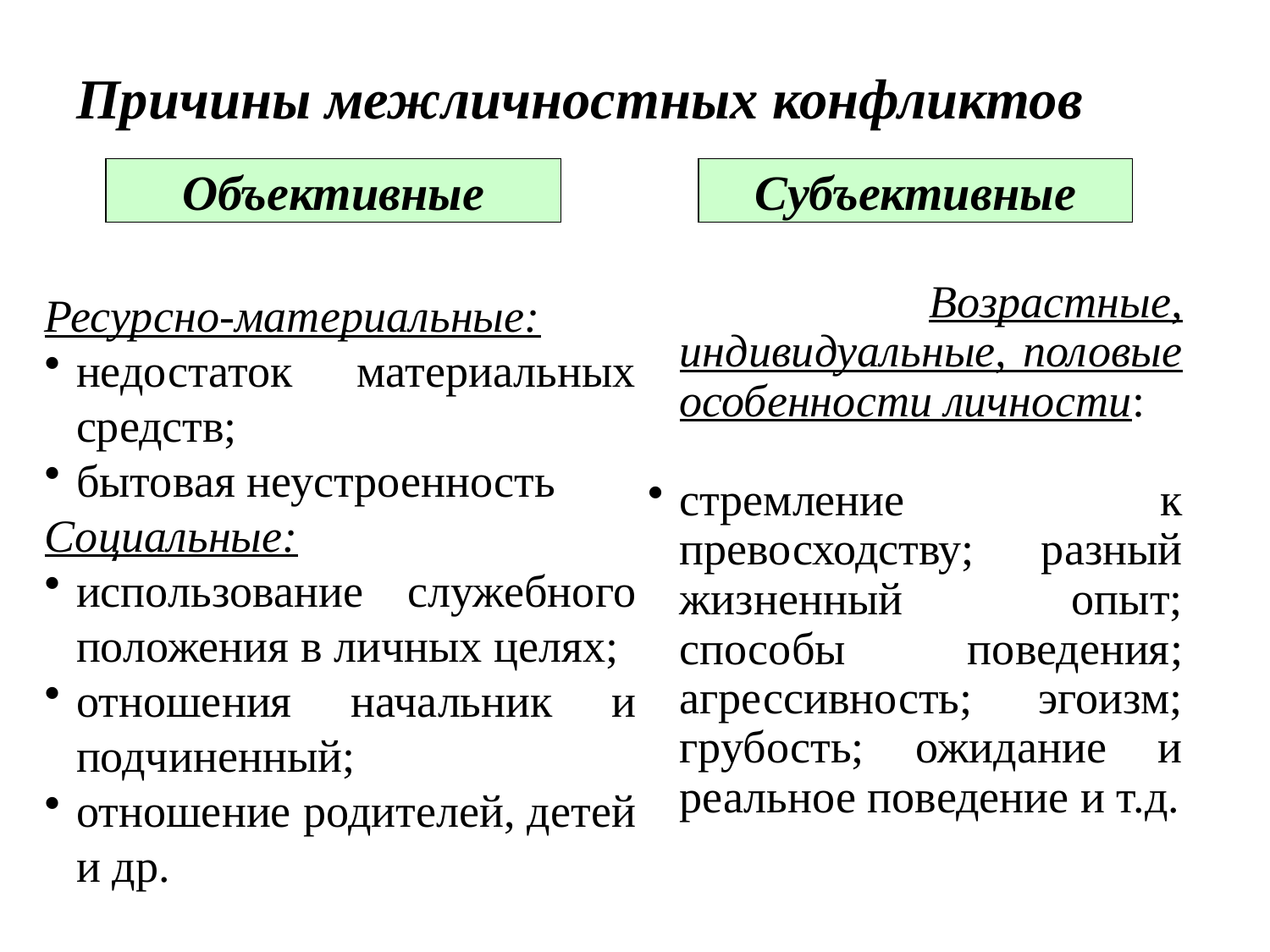

# Причины межличностных конфликтов

Ресурсно-материальные:
недостаток материальных средств;
бытовая неустроенность
Социальные:
использование служебного положения в личных целях;
отношения начальник и подчиненный;
отношение родителей, детей и др.

     Возрастные, индивидуальные, половые особенности личности:

стремление к превосходству; разный жизненный опыт; способы поведения; агрессивность; эгоизм; грубость; ожидание и реальное поведение и т.д.

Объективные
Субъективные